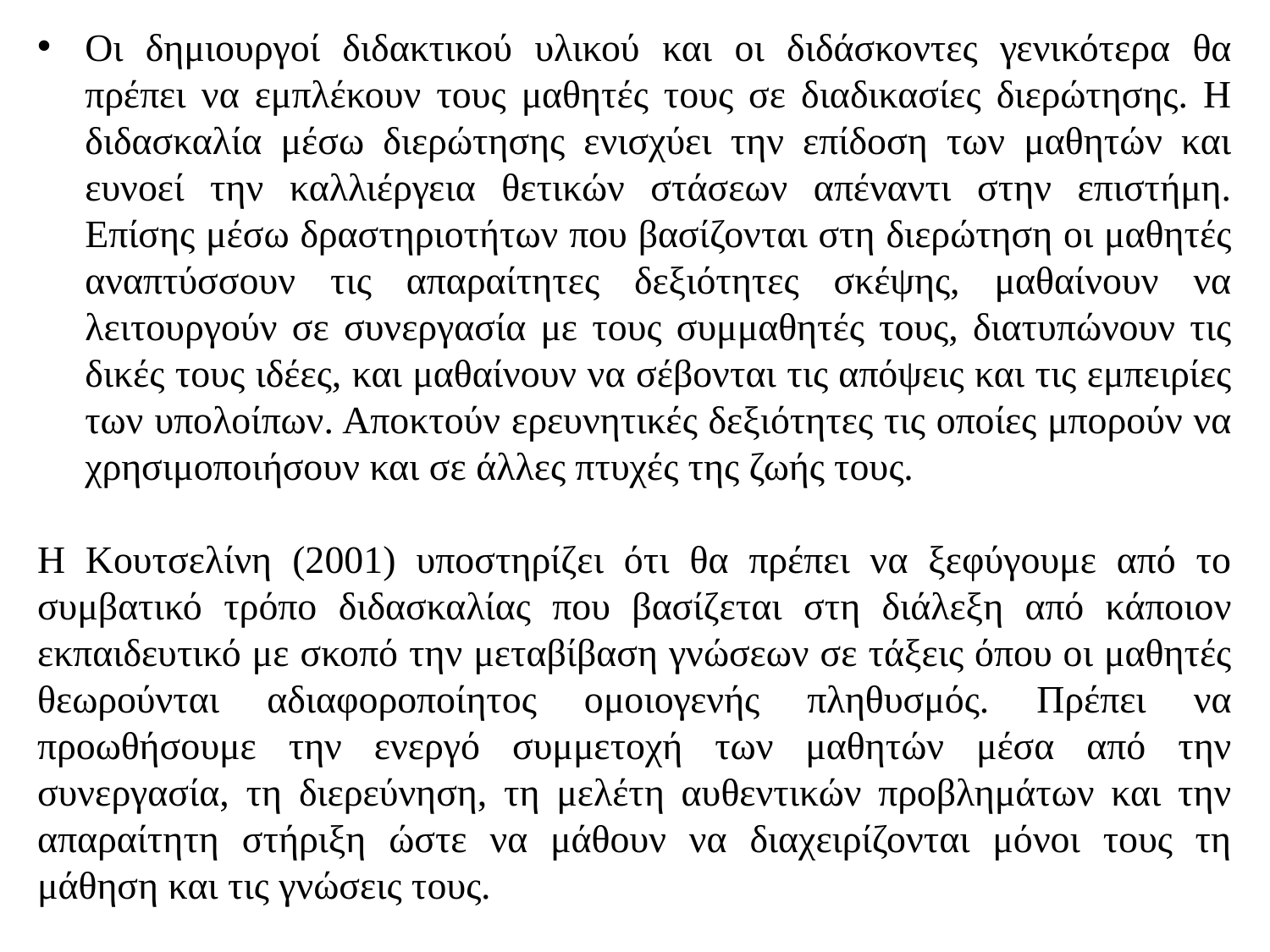

Οι δημιουργοί διδακτικού υλικού και οι διδάσκοντες γενικότερα θα πρέπει να εμπλέκουν τους μαθητές τους σε διαδικασίες διερώτησης. Η διδασκαλία μέσω διερώτησης ενισχύει την επίδοση των μαθητών και ευνοεί την καλλιέργεια θετικών στάσεων απέναντι στην επιστήμη. Επίσης μέσω δραστηριοτήτων που βασίζονται στη διερώτηση οι μαθητές αναπτύσσουν τις απαραίτητες δεξιότητες σκέψης, μαθαίνουν να λειτουργούν σε συνεργασία με τους συμμαθητές τους, διατυπώνουν τις δικές τους ιδέες, και μαθαίνουν να σέβονται τις απόψεις και τις εμπειρίες των υπολοίπων. Αποκτούν ερευνητικές δεξιότητες τις οποίες μπορούν να χρησιμοποιήσουν και σε άλλες πτυχές της ζωής τους.

Η Κουτσελίνη (2001) υποστηρίζει ότι θα πρέπει να ξεφύγουμε από το συμβατικό τρόπο διδασκαλίας που βασίζεται στη διάλεξη από κάποιον εκπαιδευτικό με σκοπό την μεταβίβαση γνώσεων σε τάξεις όπου οι μαθητές θεωρούνται αδιαφοροποίητος ομοιογενής πληθυσμός. Πρέπει να προωθήσουμε την ενεργό συμμετοχή των μαθητών μέσα από την συνεργασία, τη διερεύνηση, τη μελέτη αυθεντικών προβλημάτων και την απαραίτητη στήριξη ώστε να μάθουν να διαχειρίζονται μόνοι τους τη μάθηση και τις γνώσεις τους.